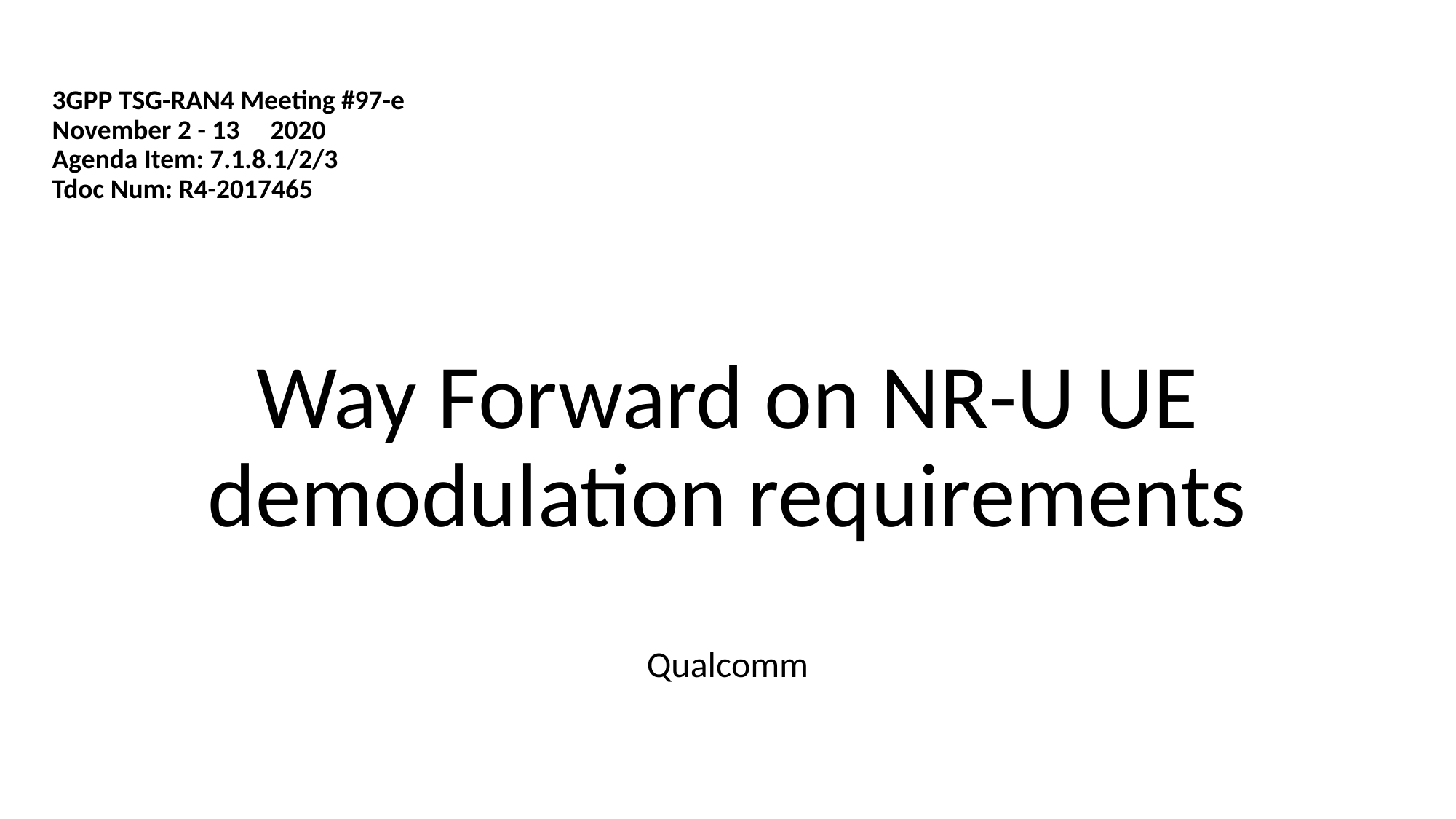

3GPP TSG-RAN4 Meeting #97-e
November 2 - 13	2020
Agenda Item: 7.1.8.1/2/3
Tdoc Num: R4-2017465
# Way Forward on NR-U UE demodulation requirements
Qualcomm